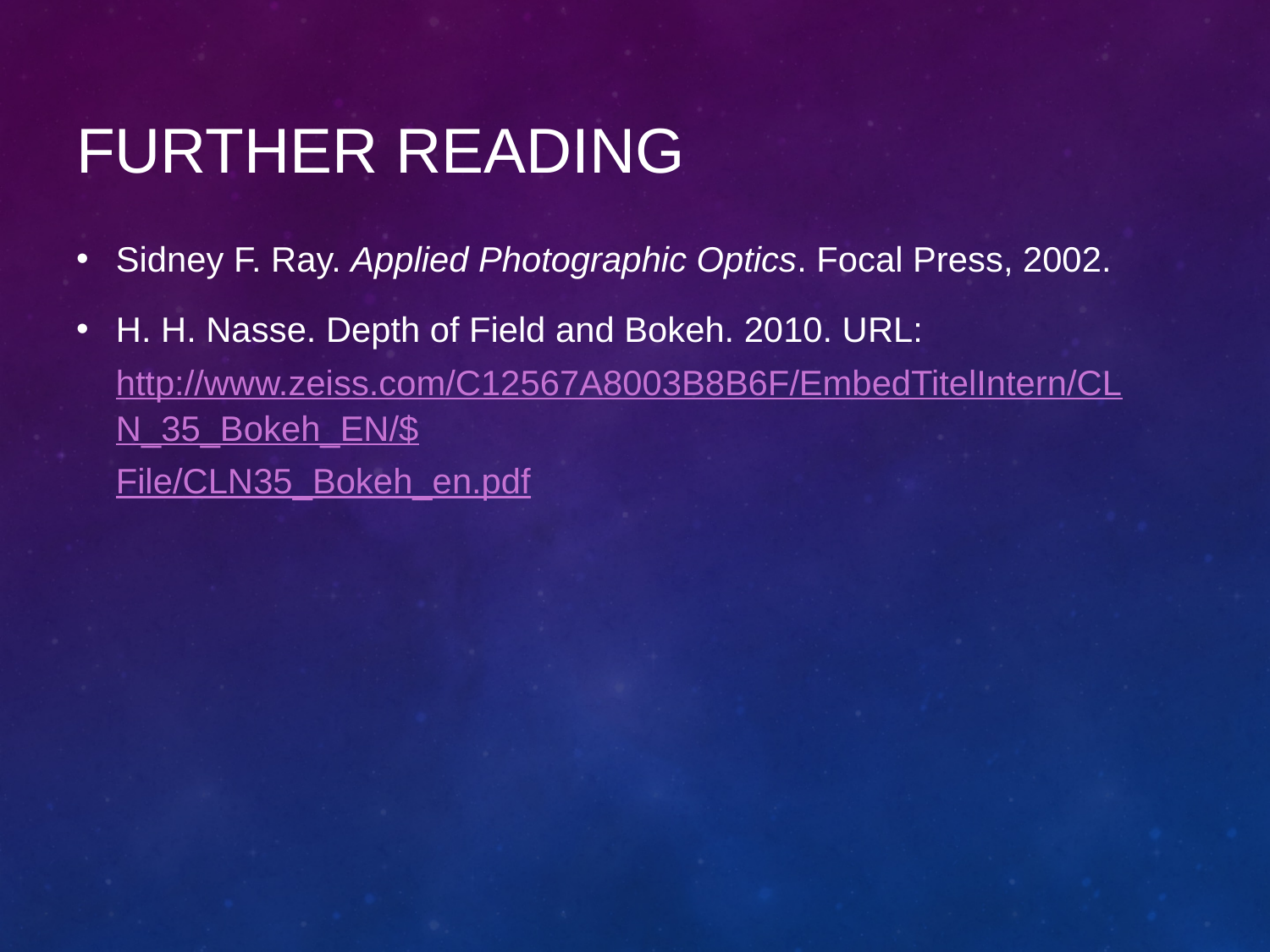

# Further Reading
Sidney F. Ray. Applied Photographic Optics. Focal Press, 2002.
H. H. Nasse. Depth of Field and Bokeh. 2010. URL: http://www.zeiss.com/C12567A8003B8B6F/EmbedTitelIntern/CLN_35_Bokeh_EN/$File/CLN35_Bokeh_en.pdf